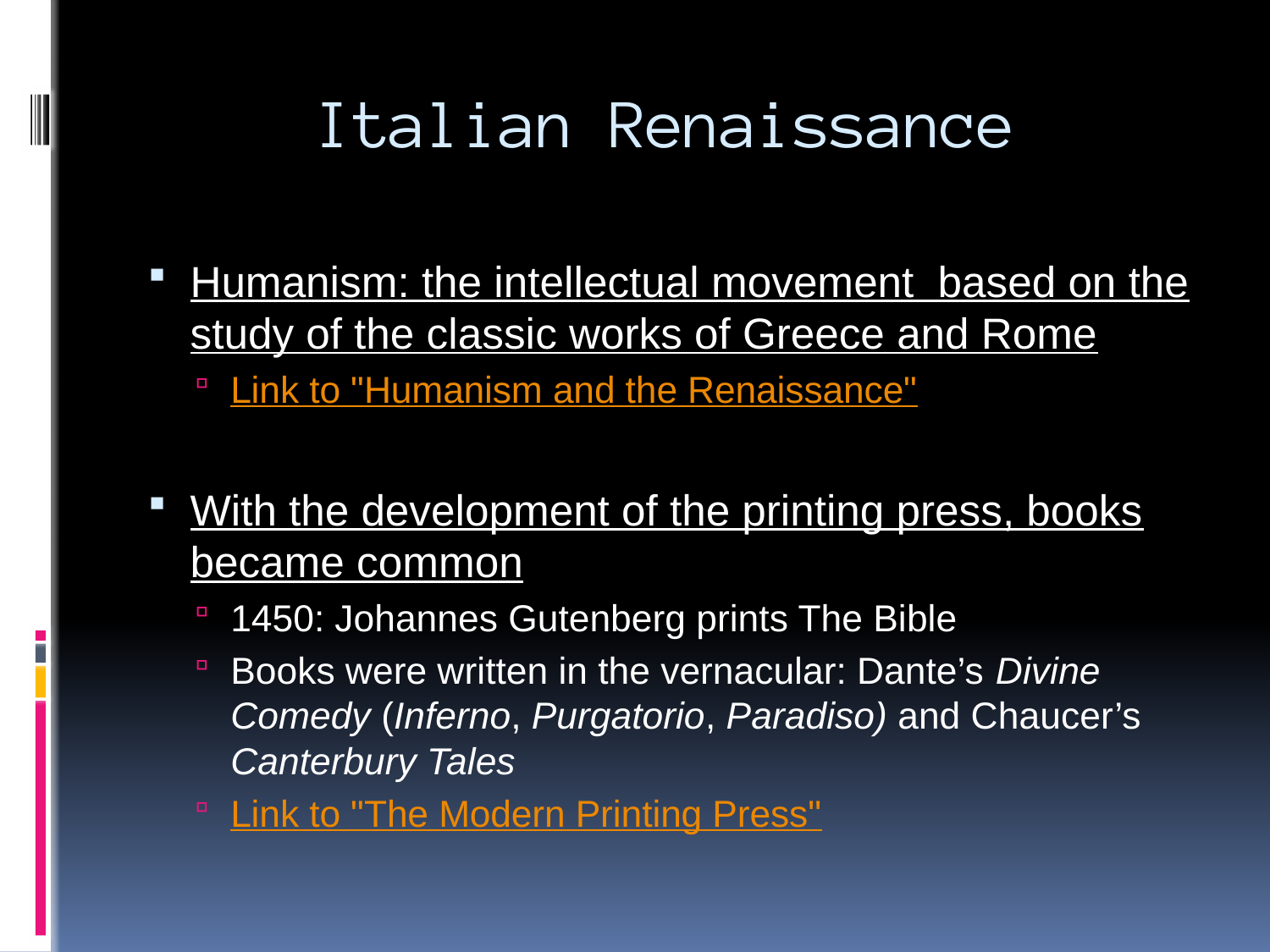

# Italian Renaissance
Humanism: the intellectual movement  based on the study of the classic works of Greece and Rome
Link to "Humanism and the Renaissance"

With the development of the printing press, books became common
1450: Johannes Gutenberg prints The Bible
Books were written in the vernacular: Dante’s Divine Comedy (Inferno, Purgatorio, Paradiso) and Chaucer’s Canterbury Tales
Link to "The Modern Printing Press"